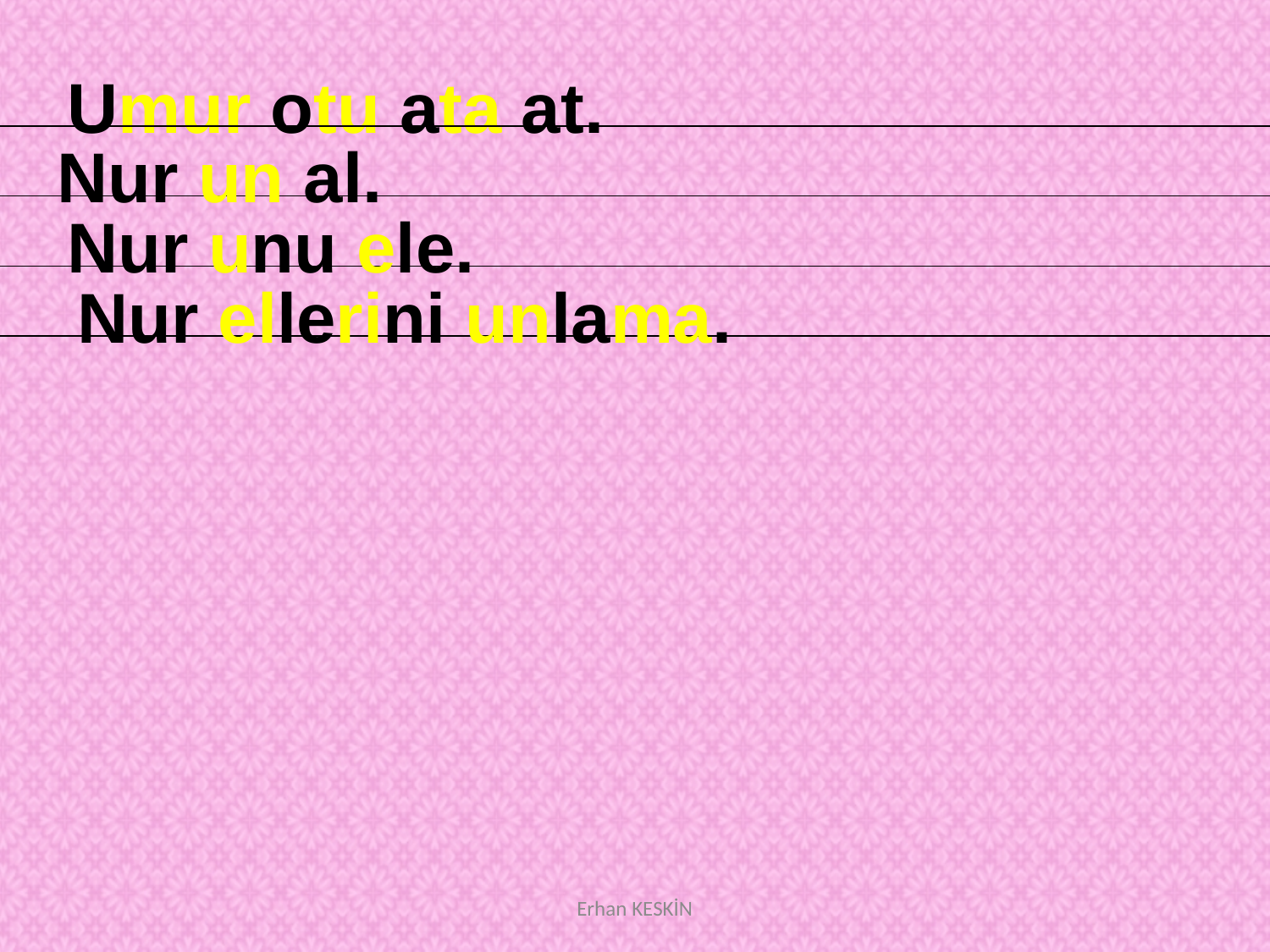

Umur otu ata at.
Nur un al.
Nur unu ele.
Nur ellerini unlama.
Erhan KESKİN